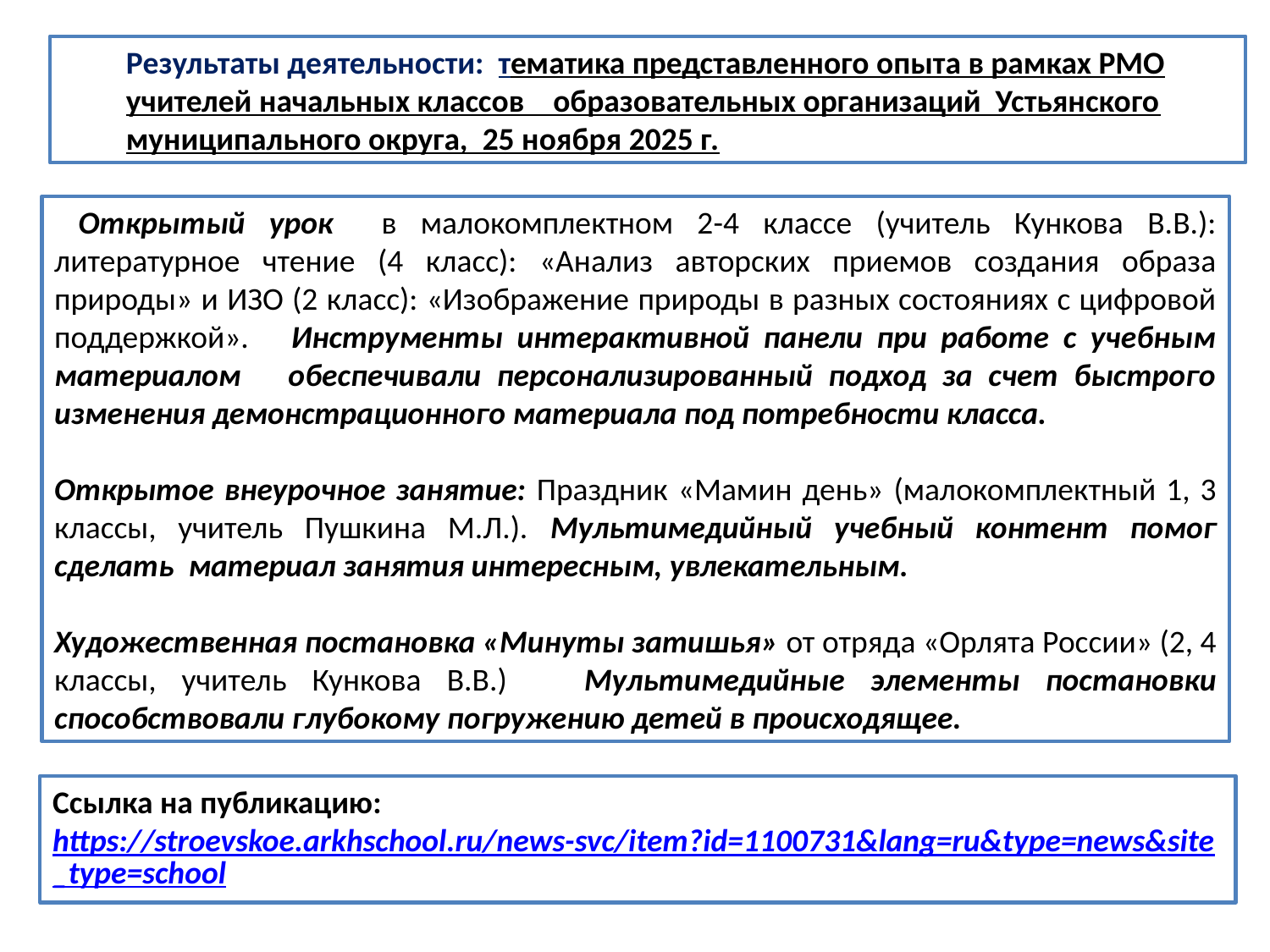

Результаты деятельности:  тематика представленного опыта в рамках РМО учителей начальных классов    образовательных организаций  Устьянского муниципального округа,  25 ноября 2025 г.
 Открытый урок  в малокомплектном 2-4 классе (учитель Кункова В.В.): литературное чтение (4 класс): «Анализ авторских приемов создания образа природы» и ИЗО (2 класс): «Изображение природы в разных состояниях с цифровой поддержкой».   Инструменты интерактивной панели при работе с учебным материалом   обеспечивали персонализированный подход за счет быстрого изменения демонстрационного материала под потребности класса.

Открытое внеурочное занятие: Праздник «Мамин день» (малокомплектный 1, 3 классы, учитель Пушкина М.Л.). Мультимедийный учебный контент помог сделать  материал занятия интересным, увлекательным.

Художественная постановка «Минуты затишья» от отряда «Орлята России» (2, 4 классы, учитель Кункова В.В.)   Мультимедийные элементы постановки способствовали глубокому погружению детей в происходящее.
Ссылка на публикацию: https://stroevskoe.arkhschool.ru/news-svc/item?id=1100731&lang=ru&type=news&site_type=school